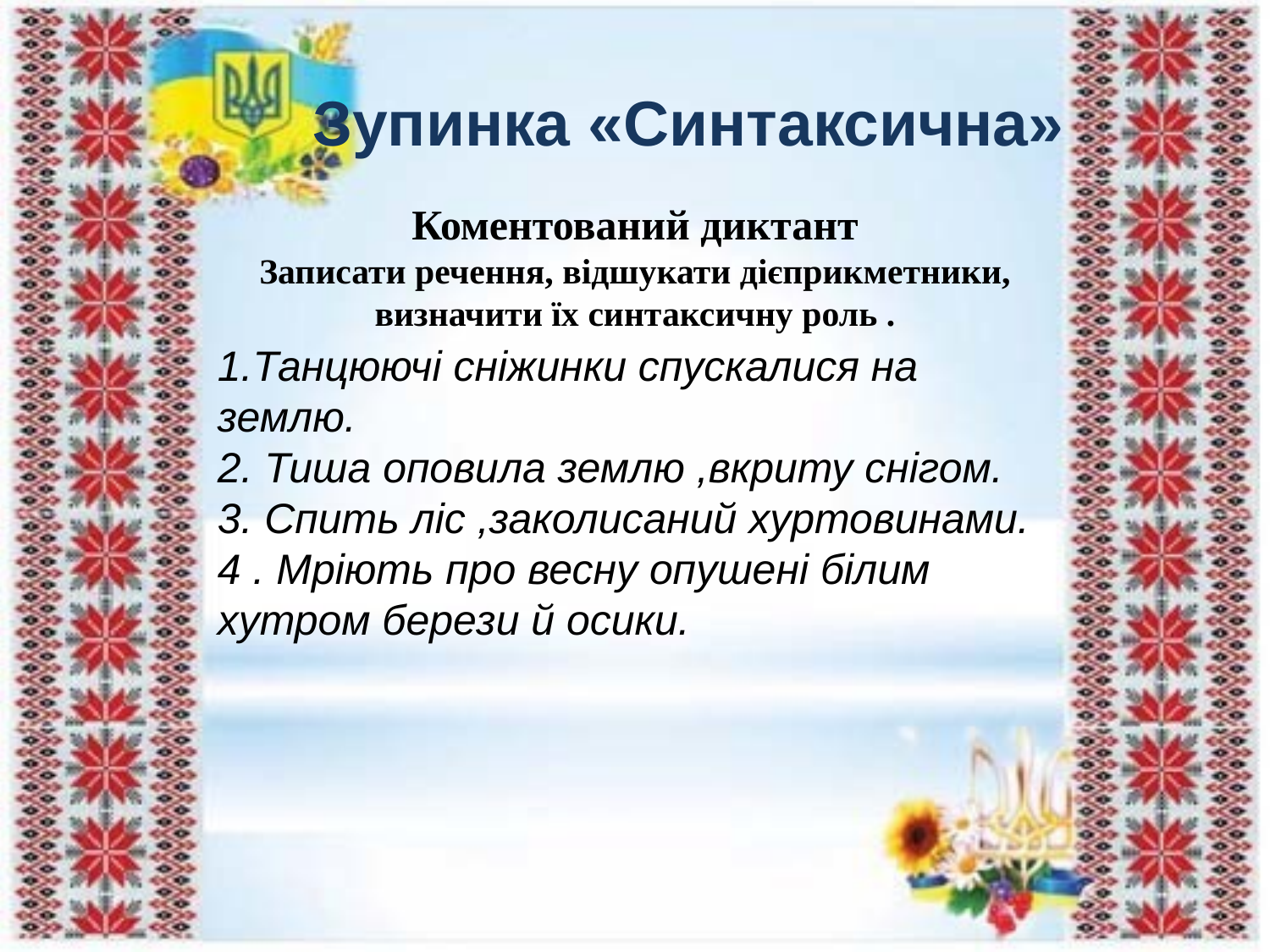

Зупинка «Синтаксична»

Коментований диктант
Записати речення, відшукати дієприкметники, визначити їх синтаксичну роль .

1.Танцюючі сніжинки спускалися на землю.
2. Тиша оповила землю ,вкриту снігом.
3. Спить ліс ,заколисаний хуртовинами.
4 . Мріють про весну опушені білим хутром берези й осики.